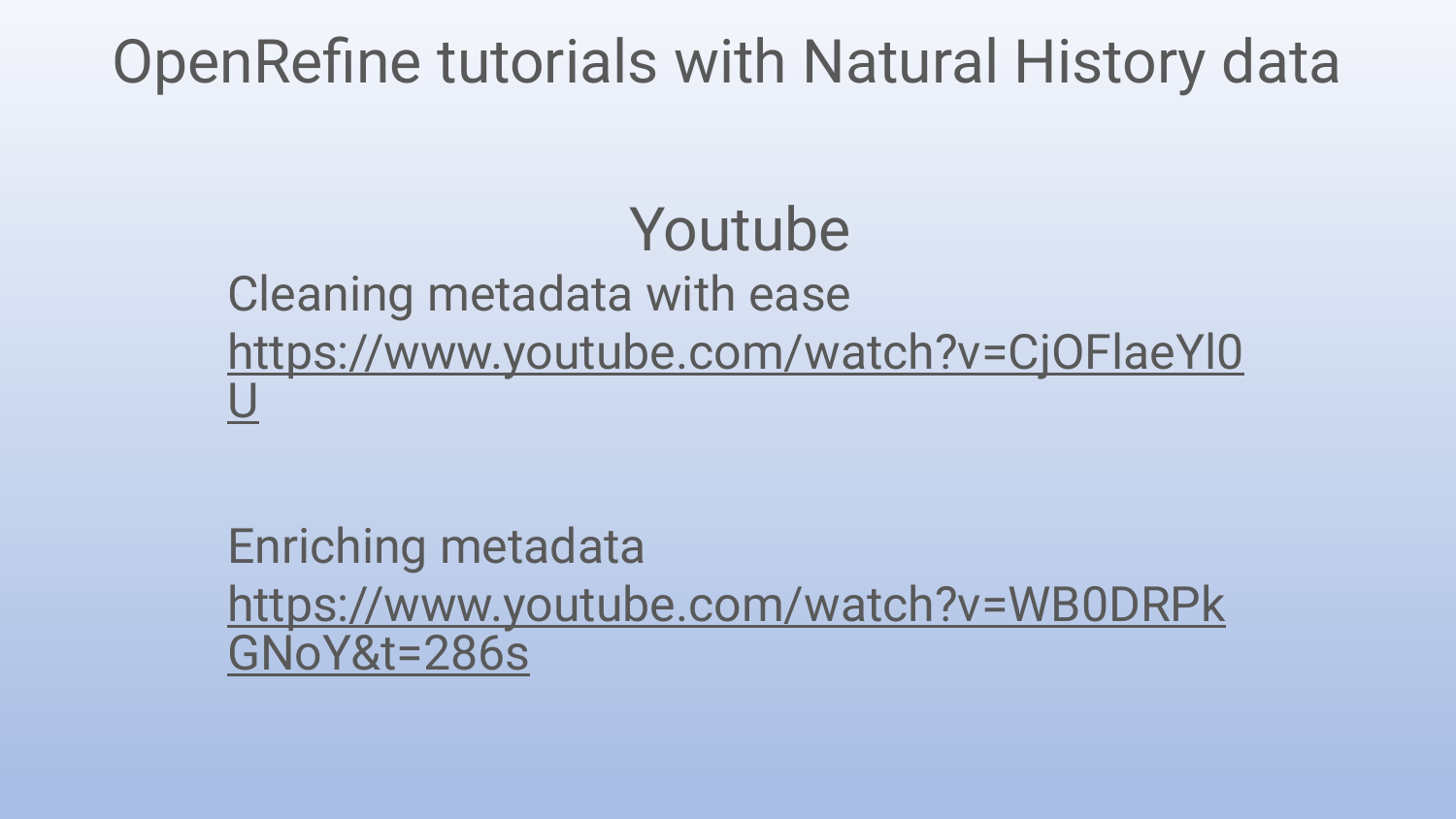

OpenRefine tutorials with Natural History data
Youtube
Cleaning metadata with ease
https://www.youtube.com/watch?v=CjOFlaeYl0U

Enriching metadata
https://www.youtube.com/watch?v=WB0DRPkGNoY&t=286s